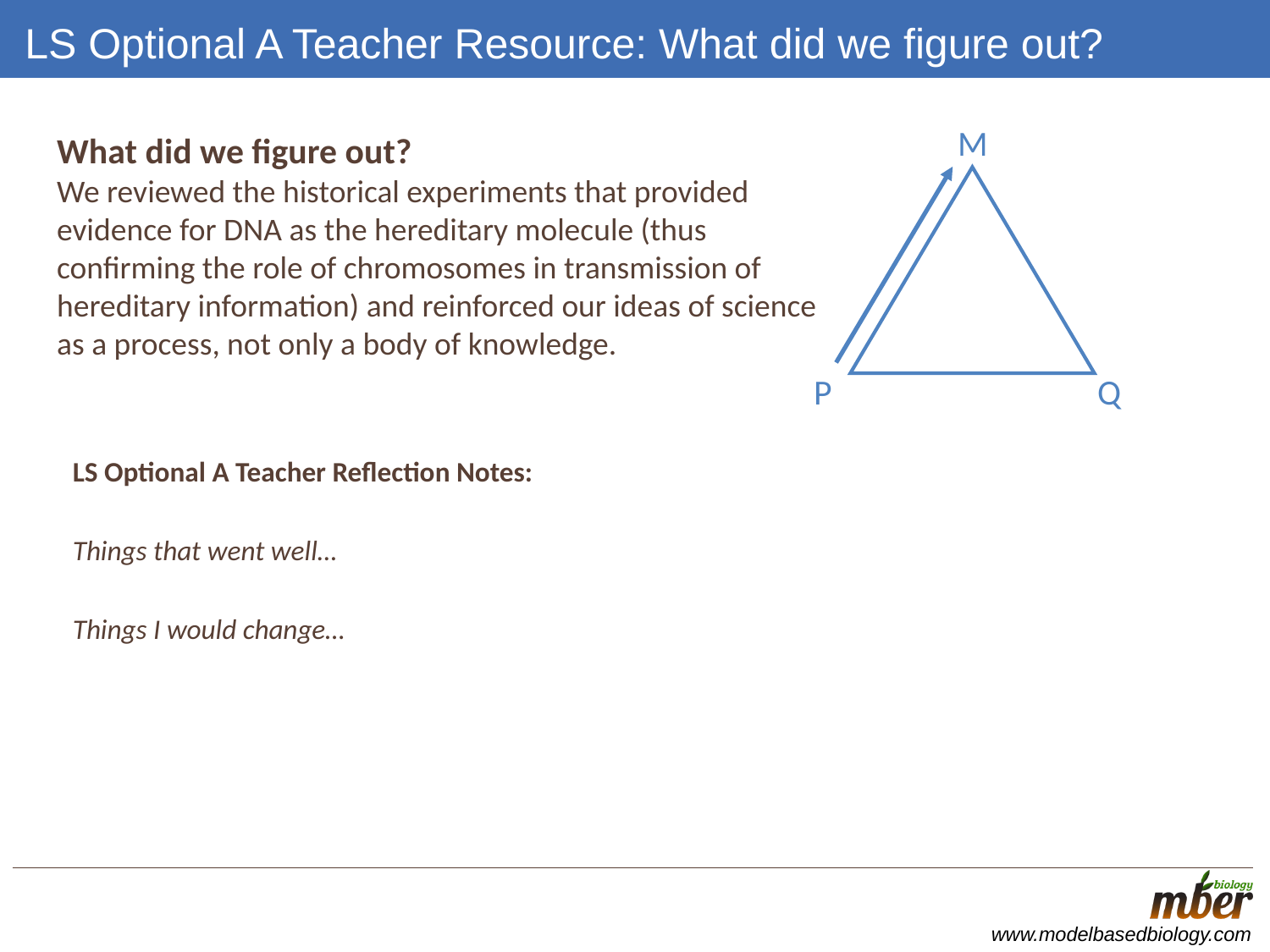

# LS Optional A Teacher Resource: What did we figure out?
M

Q
P
What did we figure out?
We reviewed the historical experiments that provided evidence for DNA as the hereditary molecule (thus confirming the role of chromosomes in transmission of hereditary information) and reinforced our ideas of science as a process, not only a body of knowledge.

LS Optional A Teacher Reflection Notes:

Things that went well…

Things I would change…